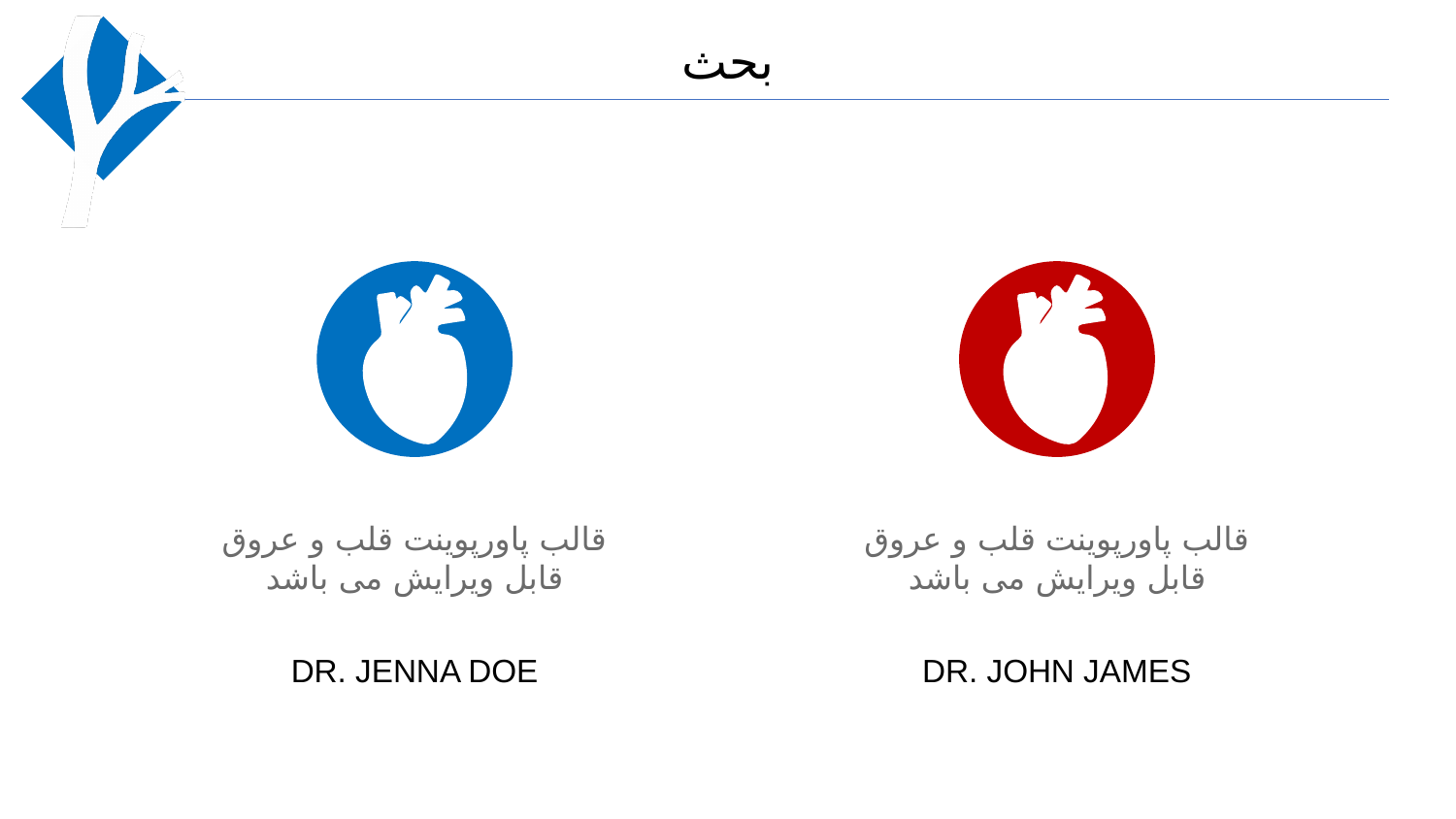

# بحث

قالب پاورپوینت قلب و عروق قابل ویرایش می باشد
قالب پاورپوینت قلب و عروق قابل ویرایش می باشد
DR. JENNA DOE
DR. JOHN JAMES